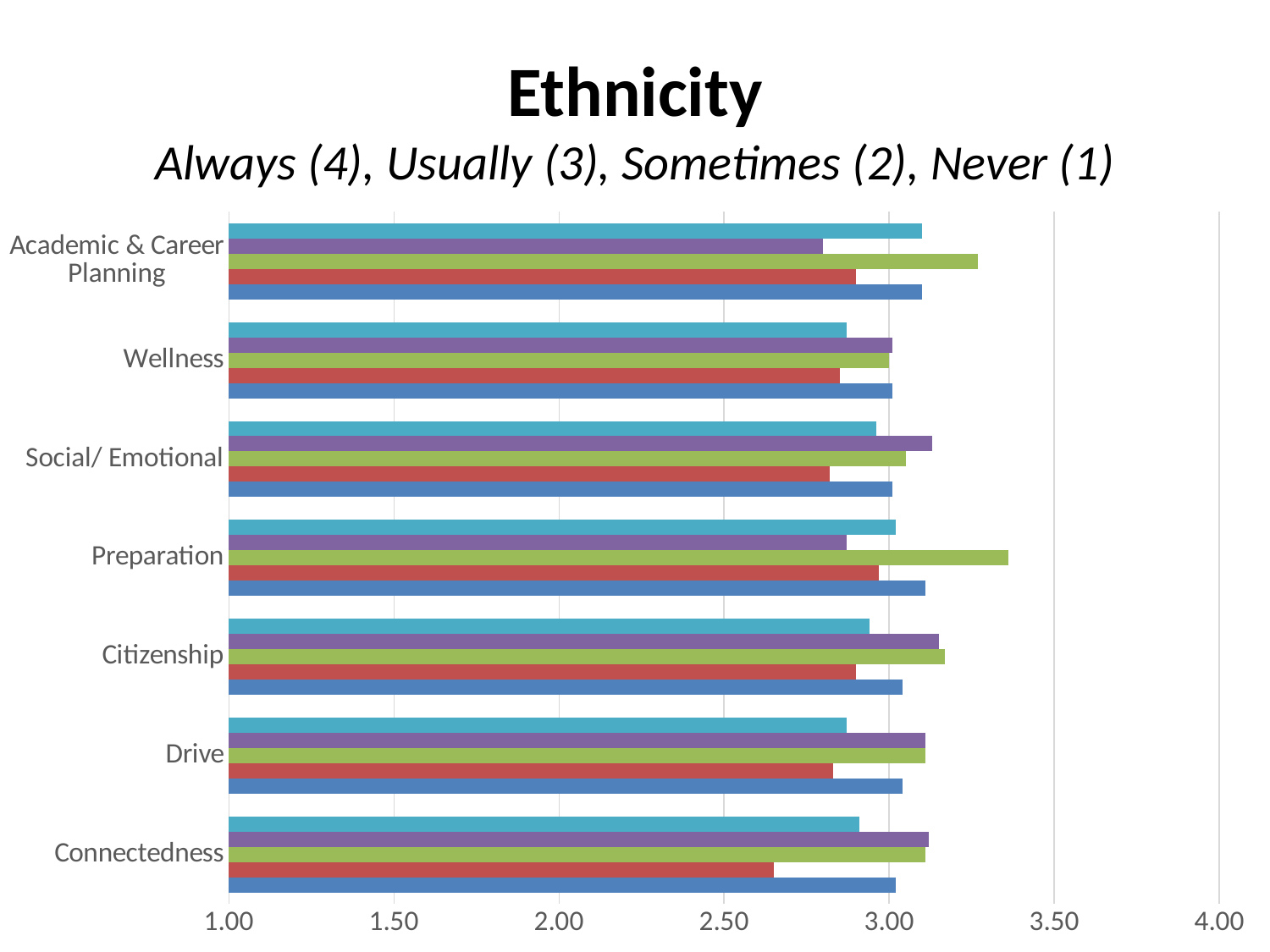

# Ethnicity Always (4), Usually (3), Sometimes (2), Never (1)

### Chart

| Category | White | American Indian or Alaskan Native | Hispanic | Asian | Black or African American |
|---|---|---|---|---|---|
| Connectedness | 3.02 | 2.65 | 3.11 | 3.12 | 2.91 |
| Drive | 3.04 | 2.83 | 3.11 | 3.11 | 2.87 |
| Citizenship | 3.04 | 2.9 | 3.17 | 3.15 | 2.94 |
| Preparation | 3.11 | 2.97 | 3.36 | 2.87 | 3.02 |
| Social/ Emotional | 3.01 | 2.82 | 3.05 | 3.13 | 2.96 |
| Wellness | 3.01 | 2.85 | 3.0 | 3.01 | 2.87 |
| Academic & Career Planning | 3.1 | 2.9 | 3.27 | 2.8 | 3.1 |